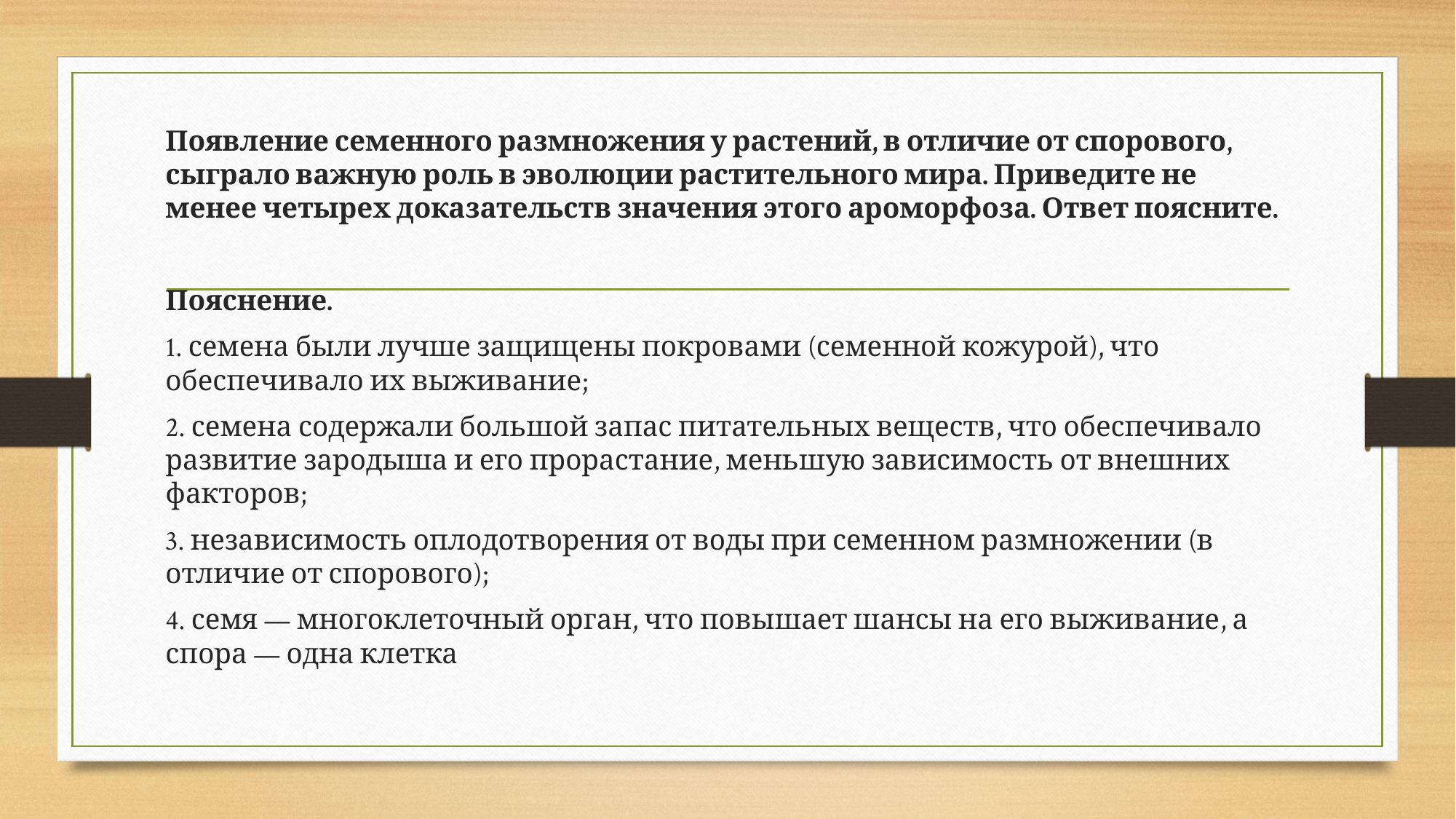

Появление семенного размножения у растений, в отличие от спорового, сыграло важную роль в эволюции растительного мира. Приведите не менее четырех доказательств значения этого ароморфоза. Ответ поясните.

Пояснение.
1. семена были лучше защищены покровами (семенной кожурой), что обеспечивало их выживание;
2. семена содержали большой запас питательных веществ, что обеспечивало развитие зародыша и его прорастание, меньшую зависимость от внешних факторов;
3. независимость оплодотворения от воды при семенном размножении (в отличие от спорового);
4. семя — многоклеточный орган, что повышает шансы на его выживание, а спора — одна клетка

#